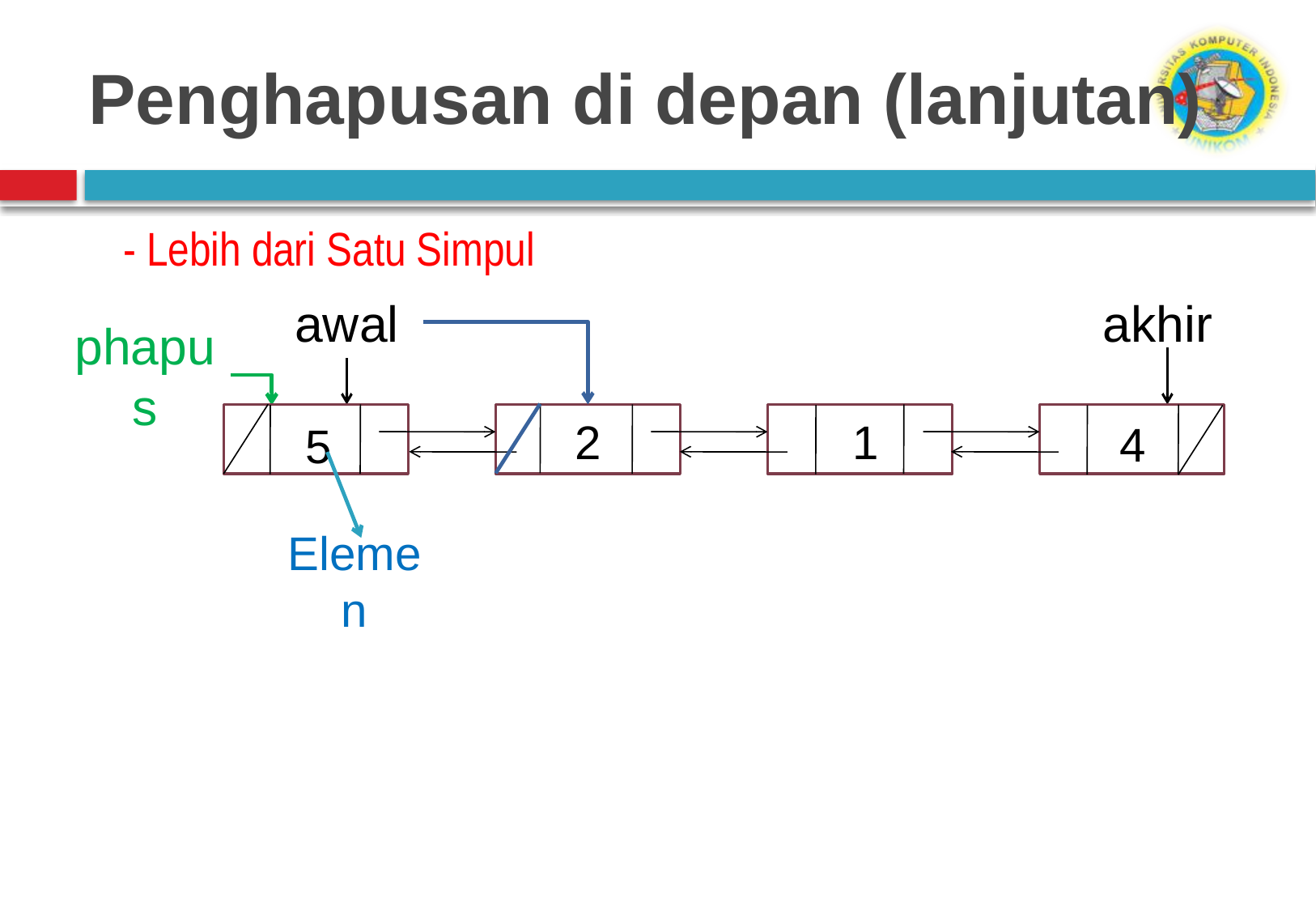

# Penghapusan di depan (lanjutan)
- Lebih dari Satu Simpul
awal
akhir

2
1
4
phapus

5
Elemen